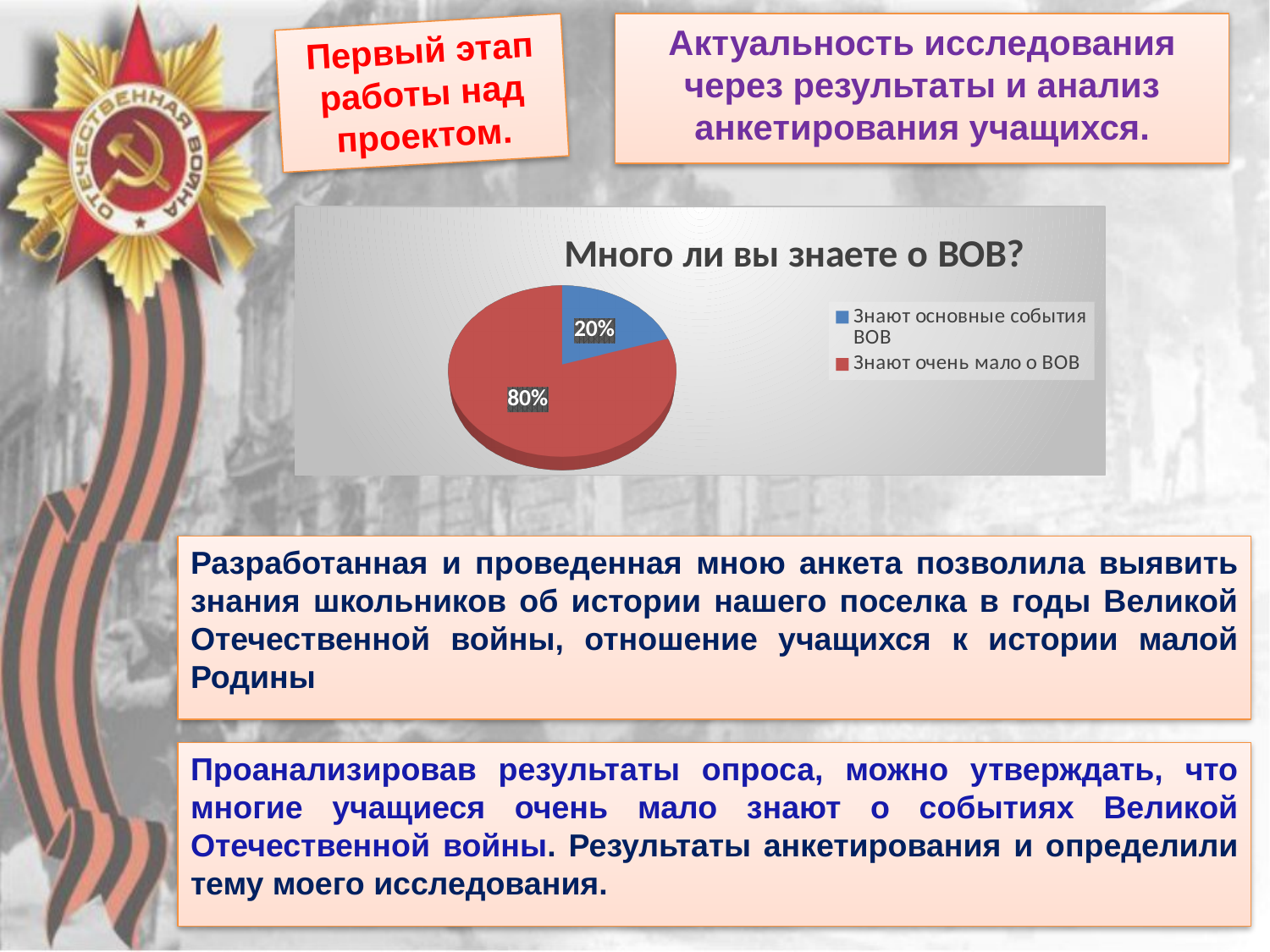

Актуальность исследования через результаты и анализ анкетирования учащихся.
Первый этап работы над проектом.

[unsupported chart]

Разработанная и проведенная мною анкета позволила выявить знания школьников об истории нашего поселка в годы Великой Отечественной войны, отношение учащихся к истории малой Родины
Проанализировав результаты опроса, можно утверждать, что многие учащиеся очень мало знают о событиях Великой Отечественной войны. Результаты анкетирования и определили тему моего исследования.